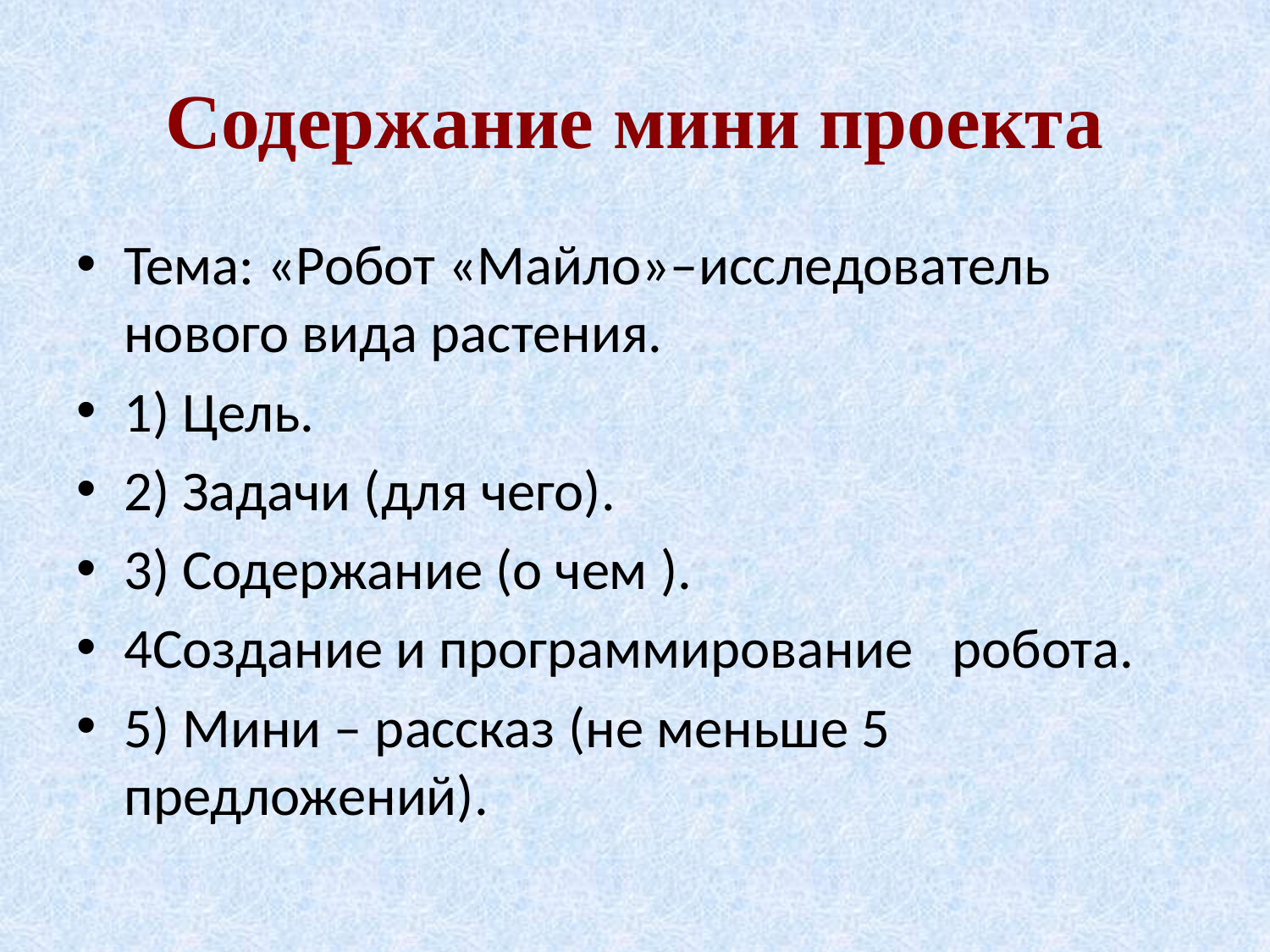

# Содержание мини проекта
Тема: «Робот «Майло»–исследователь  нового вида растения.
1) Цель.
2) Задачи (для чего).
3) Содержание (о чем ).
4Создание и программирование   робота.
5) Мини – рассказ (не меньше 5 предложений).